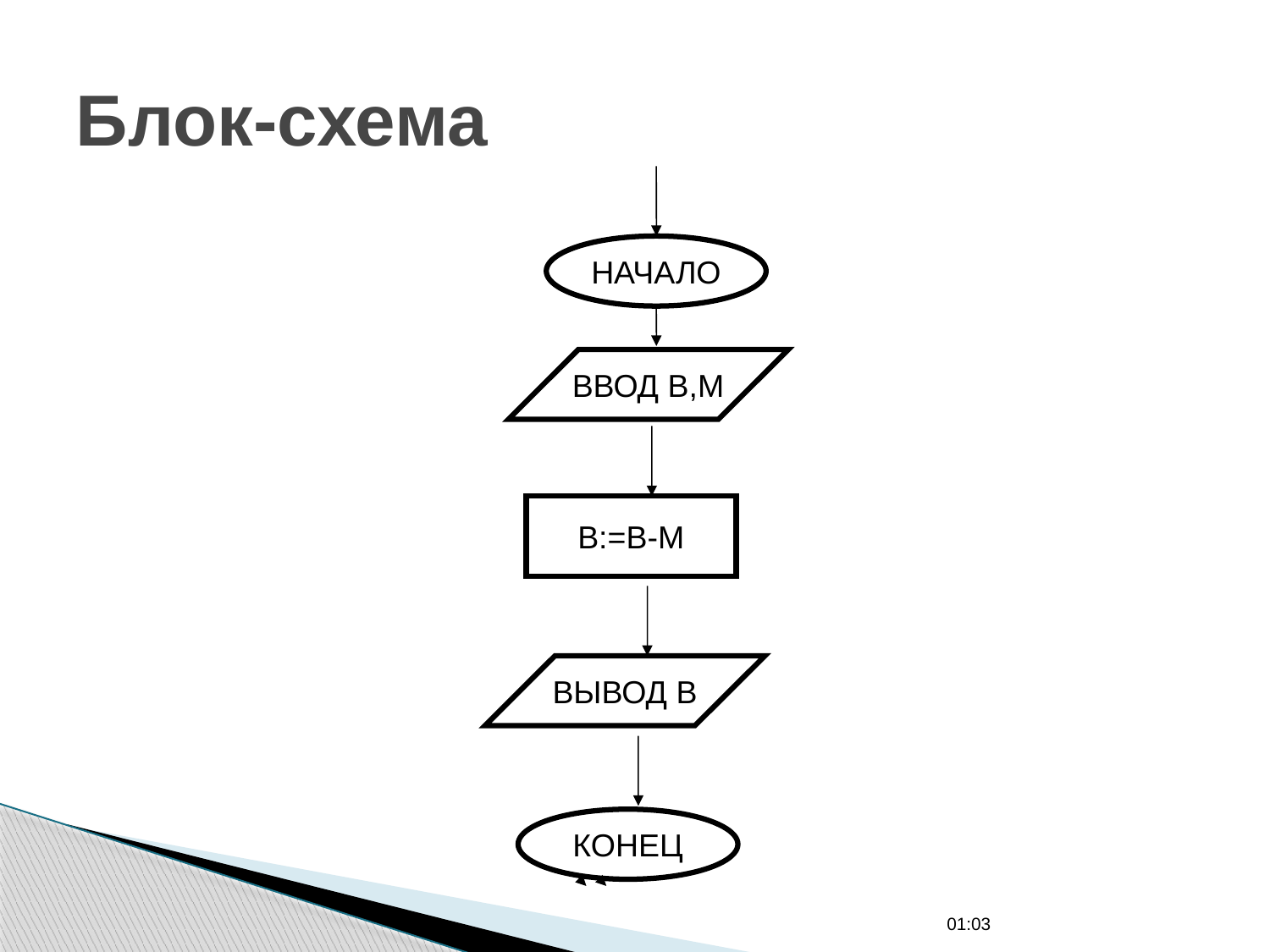

# Блок-схема

НАЧАЛО

ВВОД В,М

В:=В-М

ВЫВОД В

КОНЕЦ

01:03